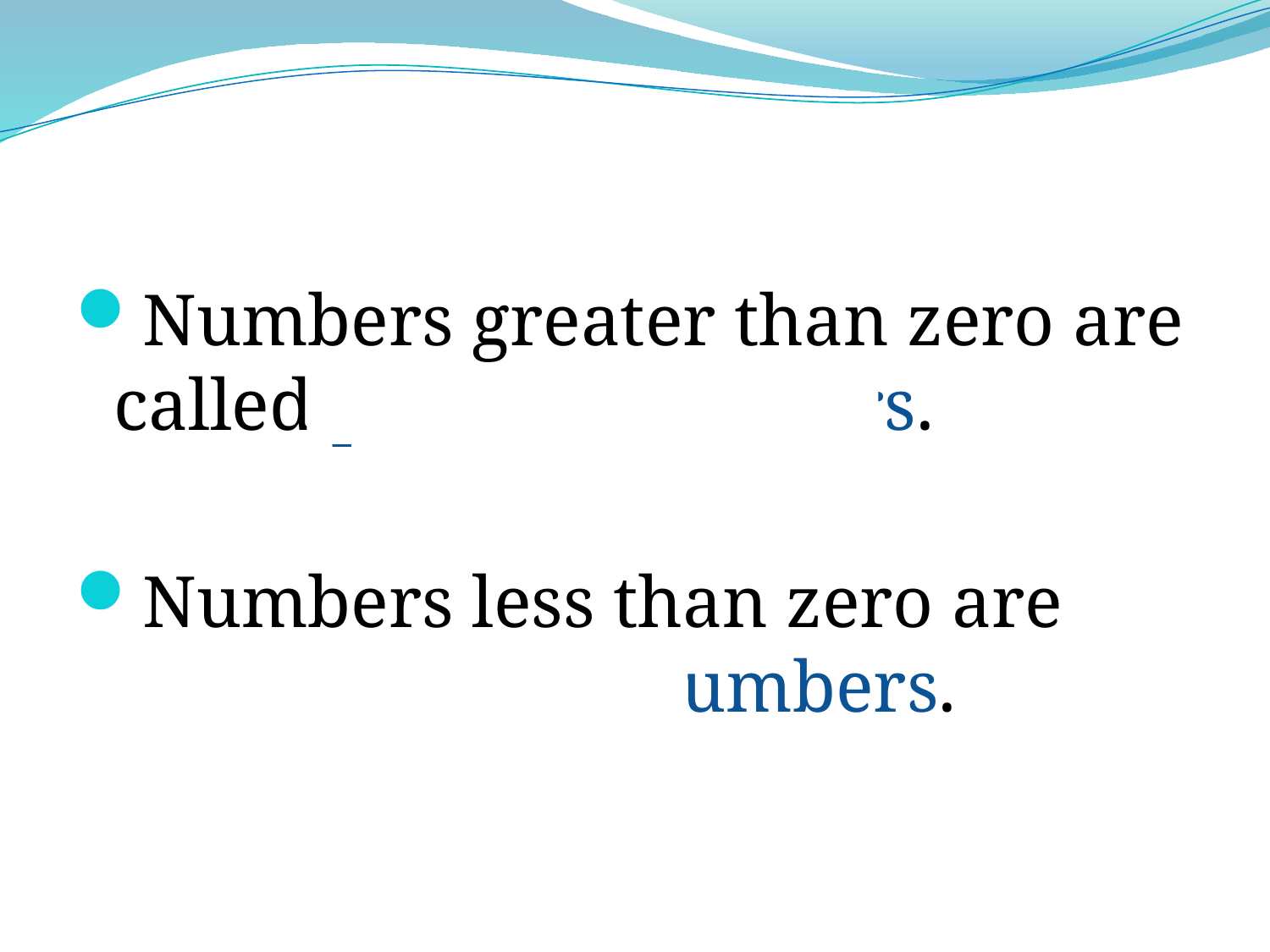

#
Numbers greater than zero are called positive numbers.

Numbers less than zero are called negative numbers.